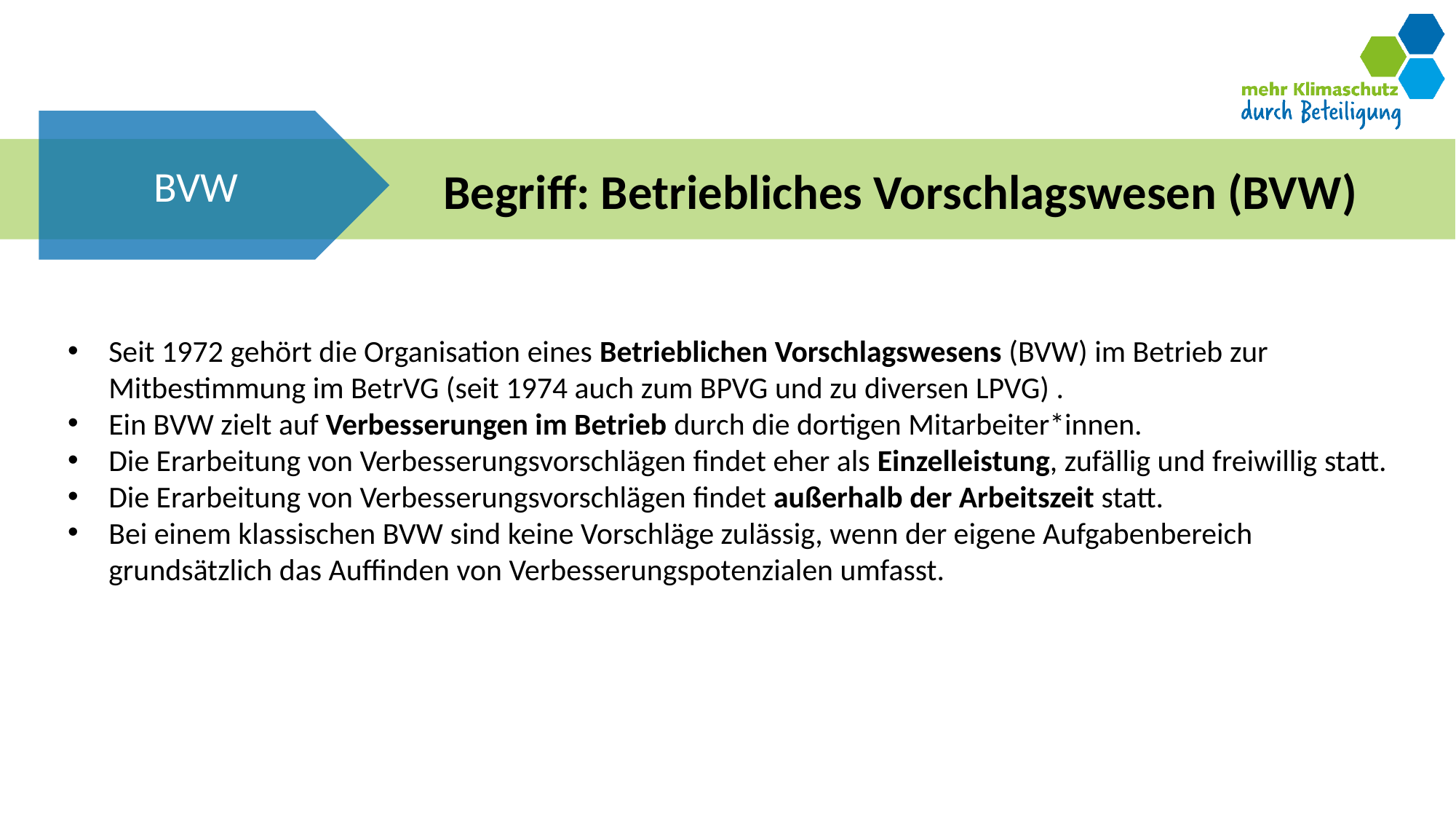

BVW
# Begriff: Betriebliches Vorschlagswesen (BVW)
Seit 1972 gehört die Organisation eines Betrieblichen Vorschlagswesens (BVW) im Betrieb zur Mitbestimmung im BetrVG (seit 1974 auch zum BPVG und zu diversen LPVG) .
Ein BVW zielt auf Verbesserungen im Betrieb durch die dortigen Mitarbeiter*innen.
Die Erarbeitung von Verbesserungsvorschlägen findet eher als Einzelleistung, zufällig und freiwillig statt.
Die Erarbeitung von Verbesserungsvorschlägen findet außerhalb der Arbeitszeit statt.
Bei einem klassischen BVW sind keine Vorschläge zulässig, wenn der eigene Aufgabenbereich grundsätzlich das Auffinden von Verbesserungspotenzialen umfasst.